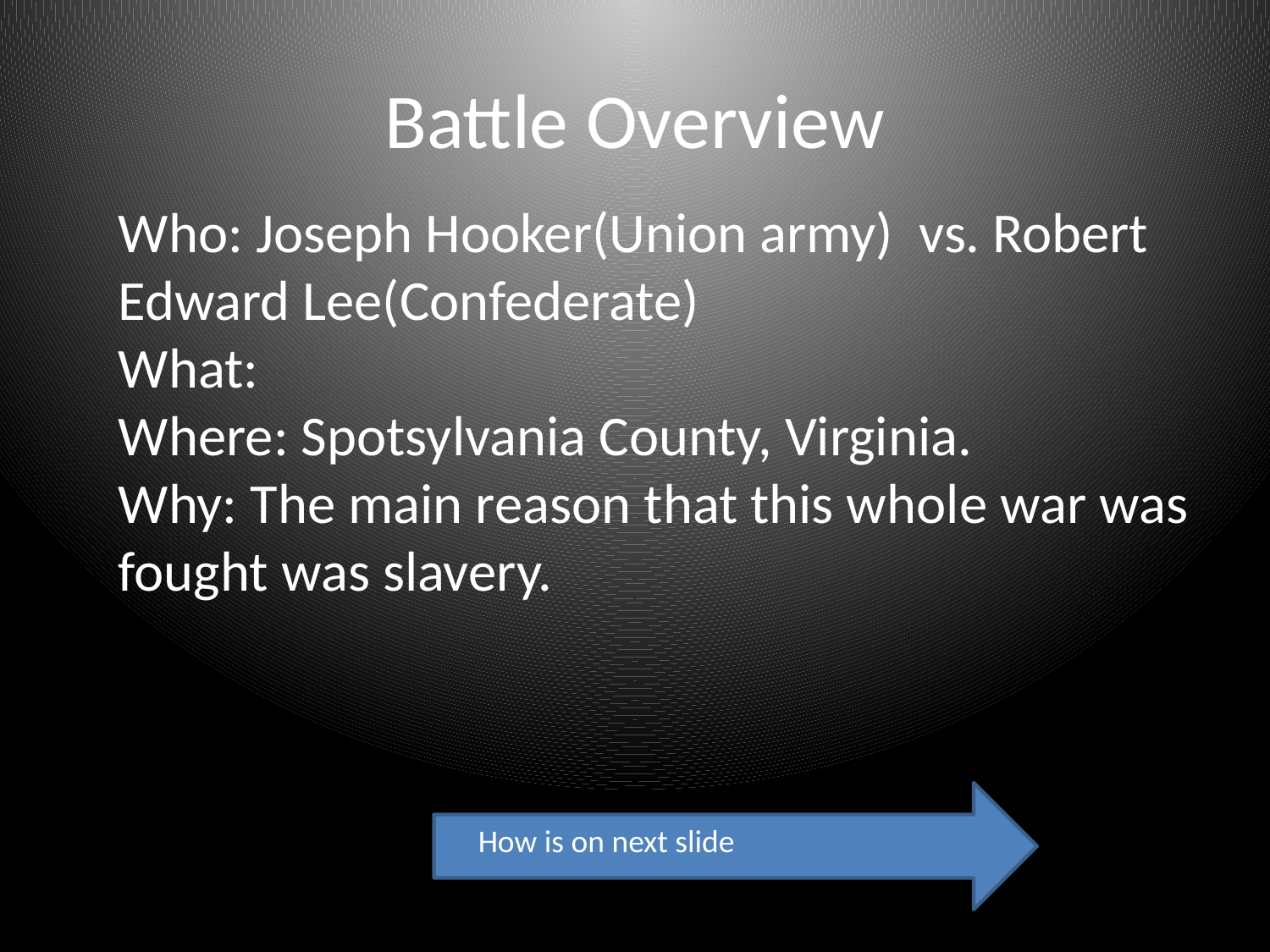

# Battle Overview
Who: Joseph Hooker(Union army)  vs. Robert Edward Lee(Confederate)
What:
Where: Spotsylvania County, Virginia.
Why: The main reason that this whole war was fought was slavery.

How is on next slide